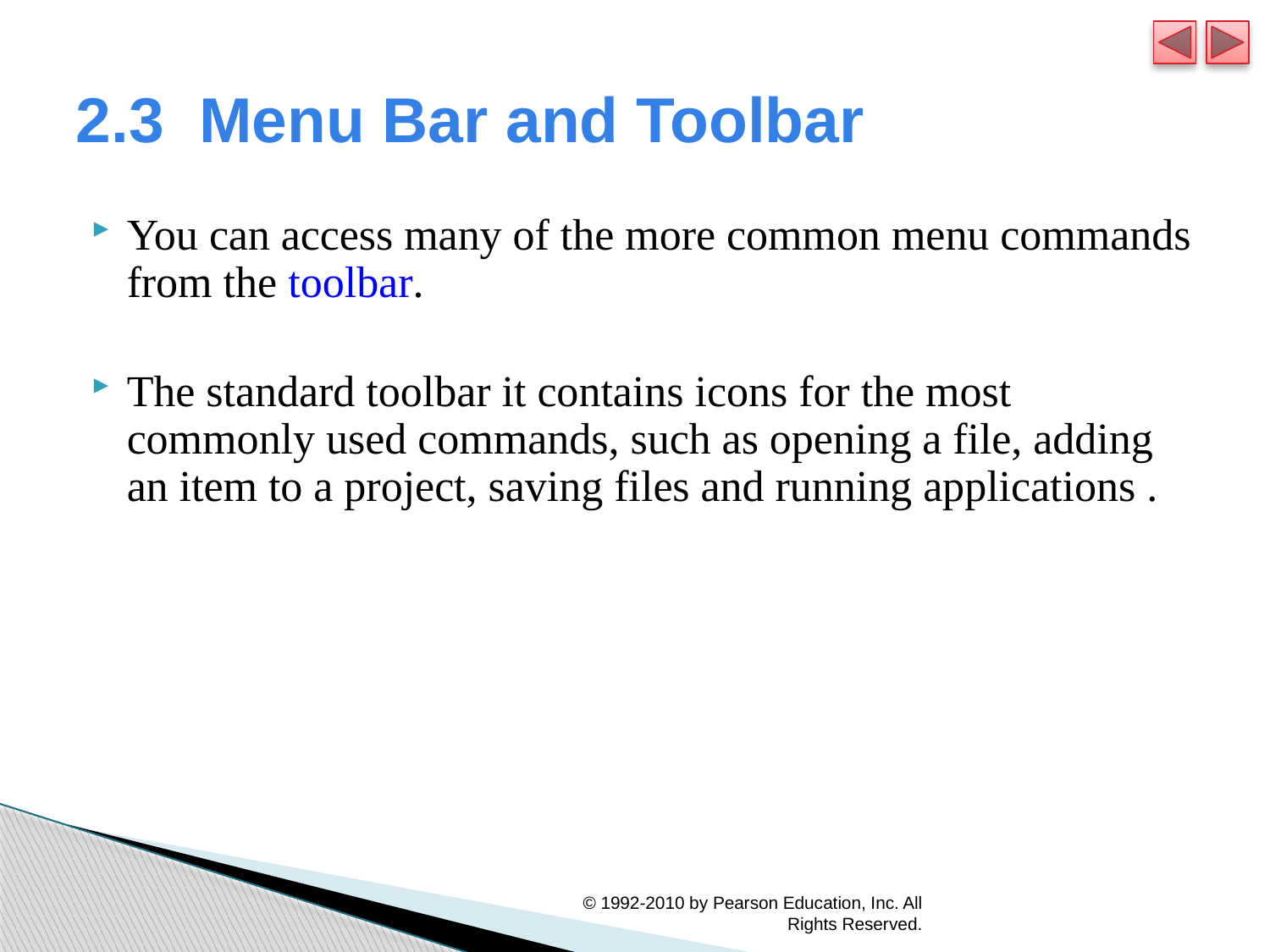

# 2.3  Menu Bar and Toolbar
You can access many of the more common menu commands from the toolbar.

The standard toolbar it contains icons for the most commonly used commands, such as opening a file, adding an item to a project, saving files and running applications .
© 1992-2010 by Pearson Education, Inc. All Rights Reserved.